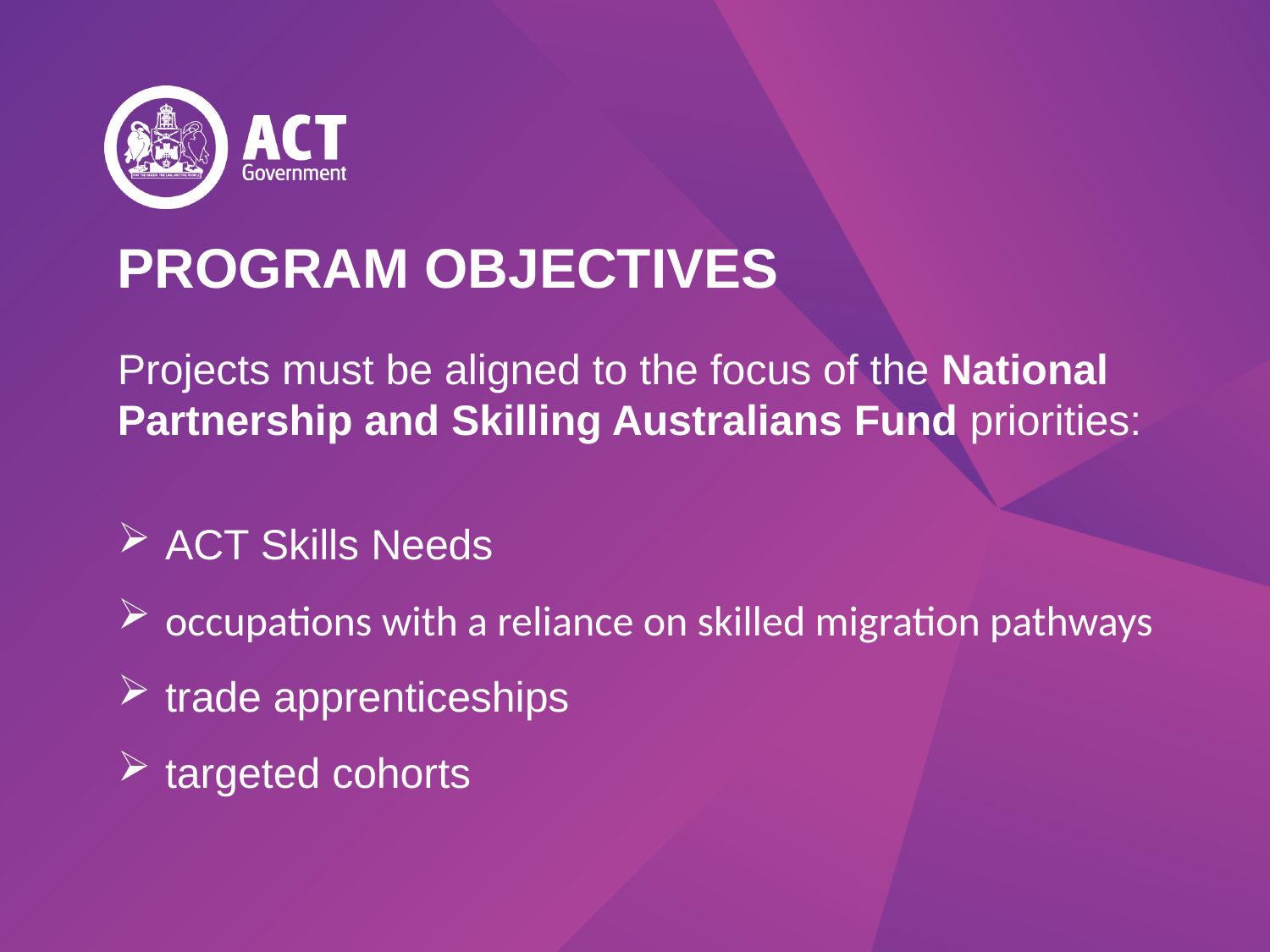

PROGRAM OBJECTIVES
# Projects must be aligned to the focus of the National Partnership and Skilling Australians Fund priorities:
ACT Skills Needs
occupations with a reliance on skilled migration pathways
trade apprenticeships
targeted cohorts